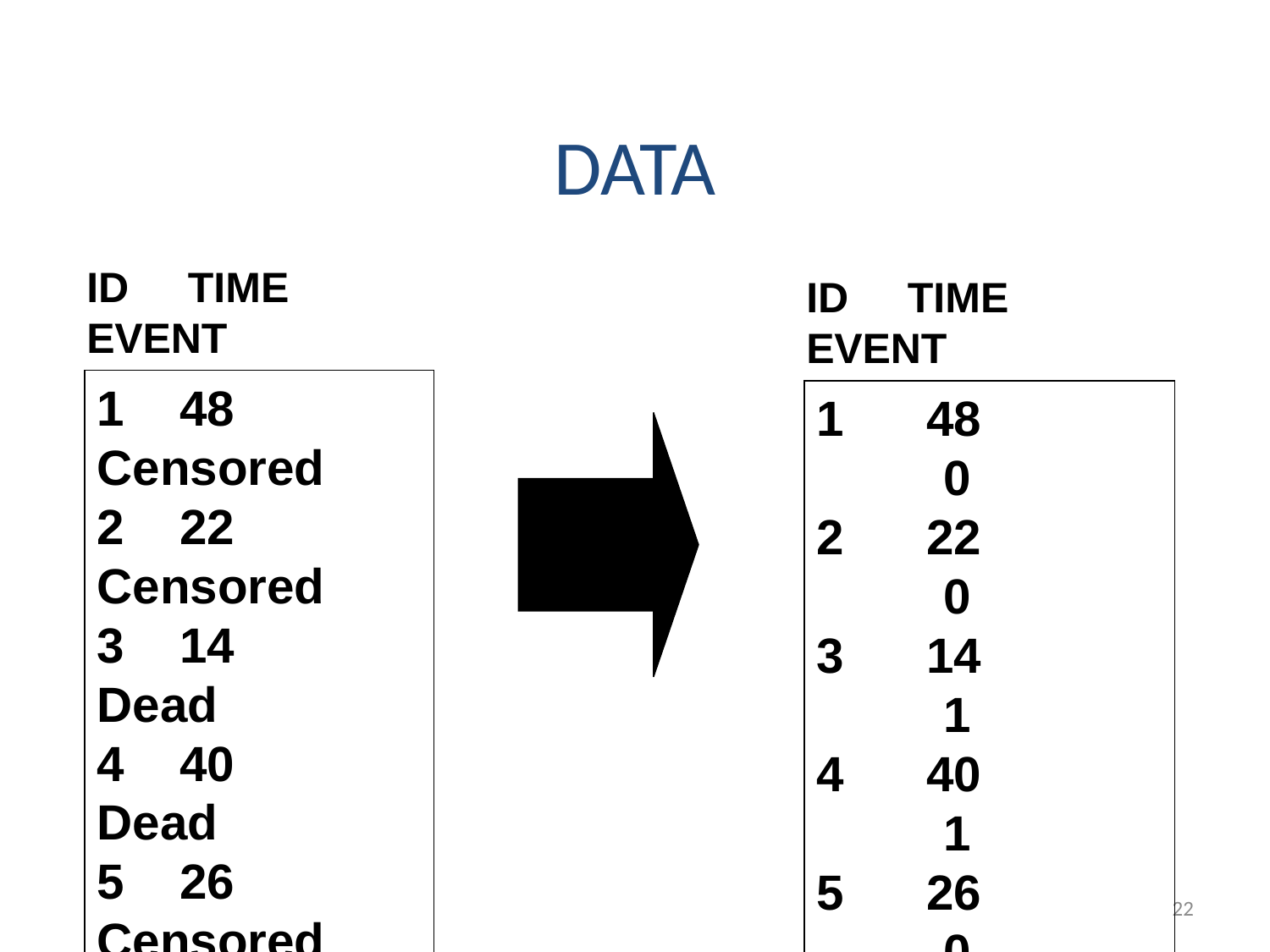

DATA
ID     TIME       EVENT
ID     TIME       EVENT
1    48	  Censored
2    22	  Censored
3    14	  Dead
4    40	  Dead
5    26	  Censored
6    13	  Censored
1      48	  	0
2      22	  	0
3      14	  	1
4      40	  	1
5      26	  	0
6      13	  	0

22